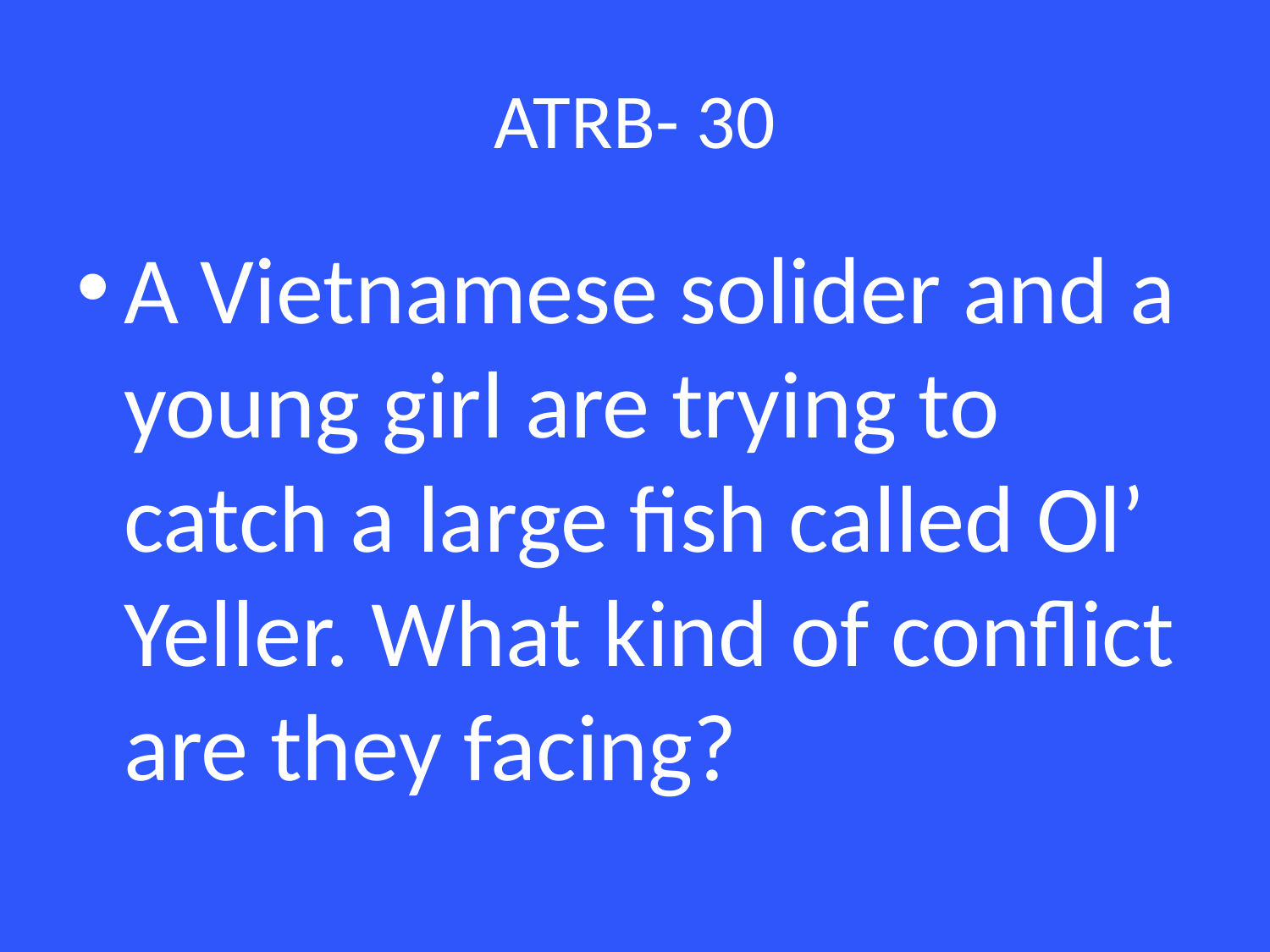

# ATRB- 30
A Vietnamese solider and a young girl are trying to catch a large fish called Ol’ Yeller. What kind of conflict are they facing?